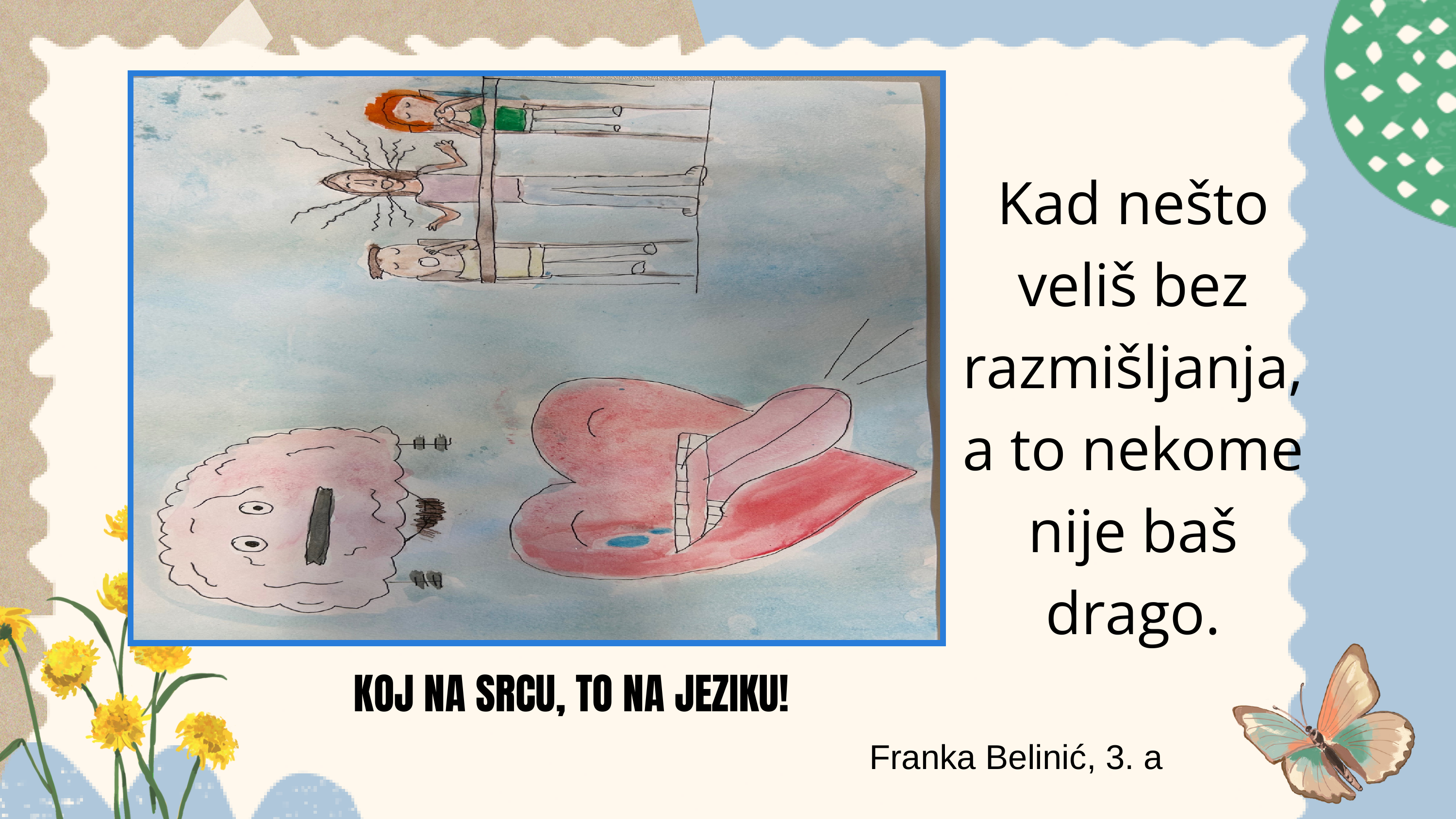

Kad nešto veliš bez razmišljanja, a to nekome nije baš drago.

KOJ NA SRCU, TO NA JEZIKU!
Franka Belinić, 3. a